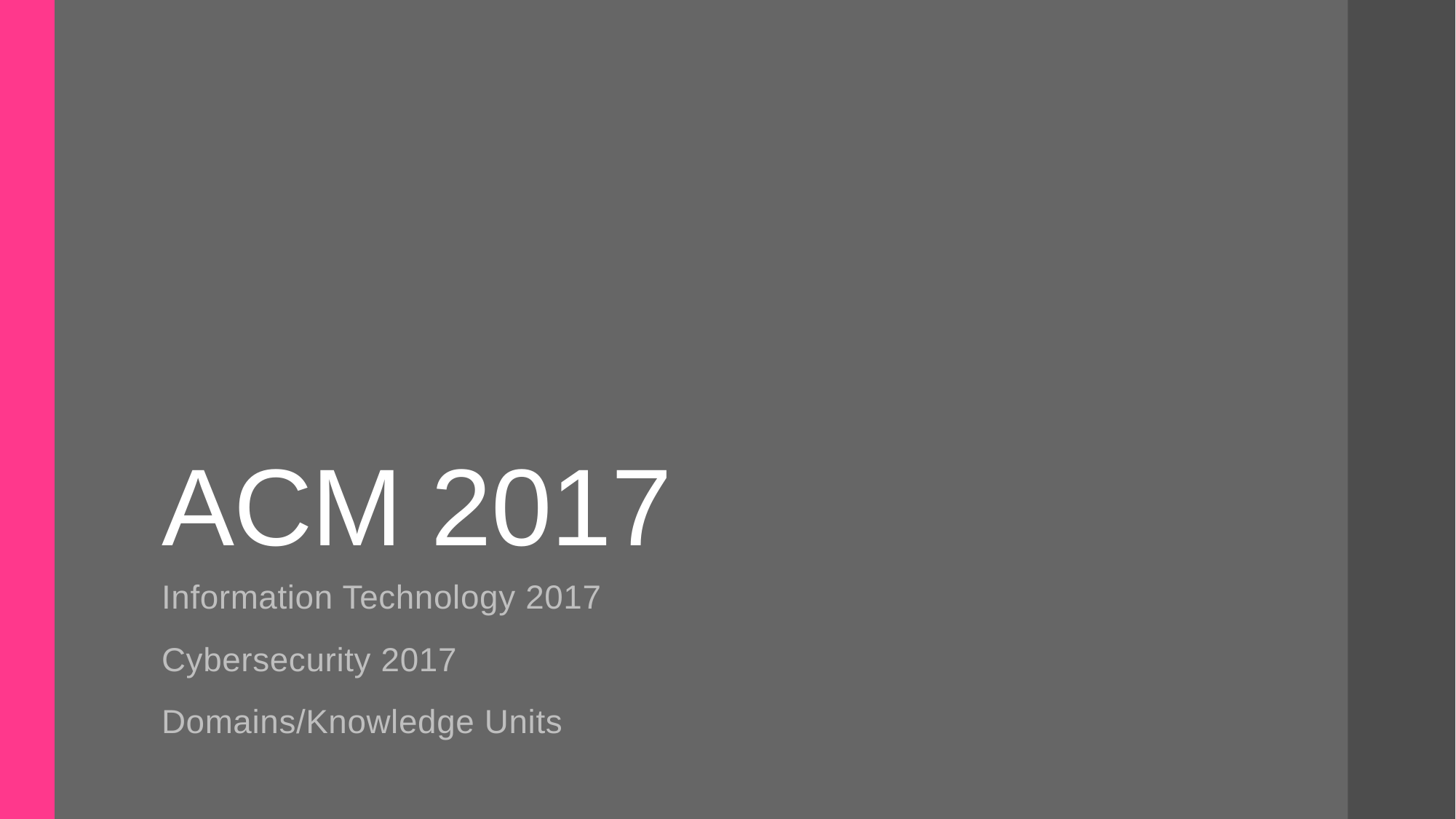

# ACM 2017
Information Technology 2017
Cybersecurity 2017
Domains/Knowledge Units